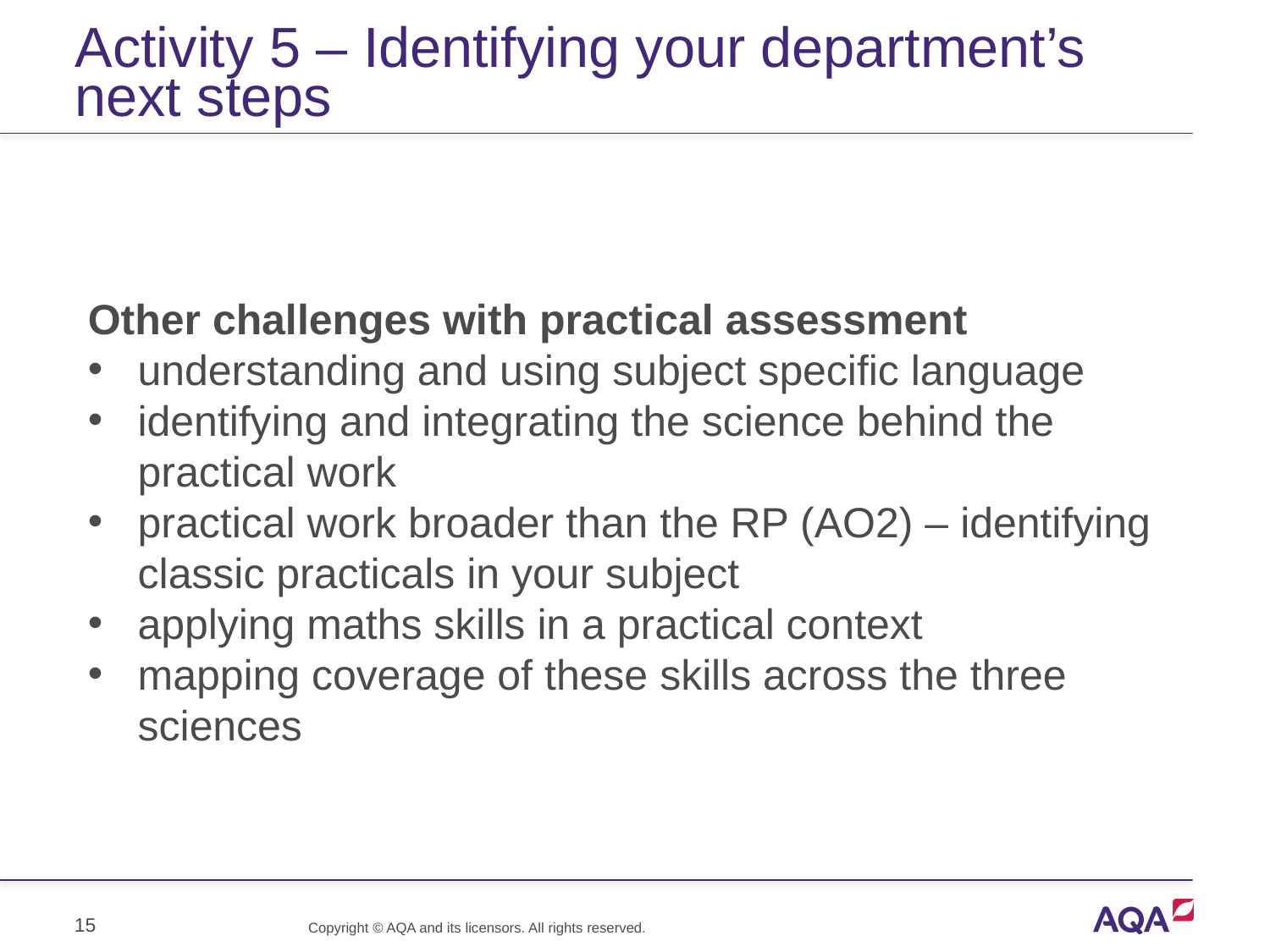

# Activity 5 – Identifying your department’s next steps
Other challenges with practical assessment
understanding and using subject specific language
identifying and integrating the science behind the practical work
practical work broader than the RP (AO2) – identifying classic practicals in your subject
applying maths skills in a practical context
mapping coverage of these skills across the three sciences

15
Copyright © AQA and its licensors. All rights reserved.